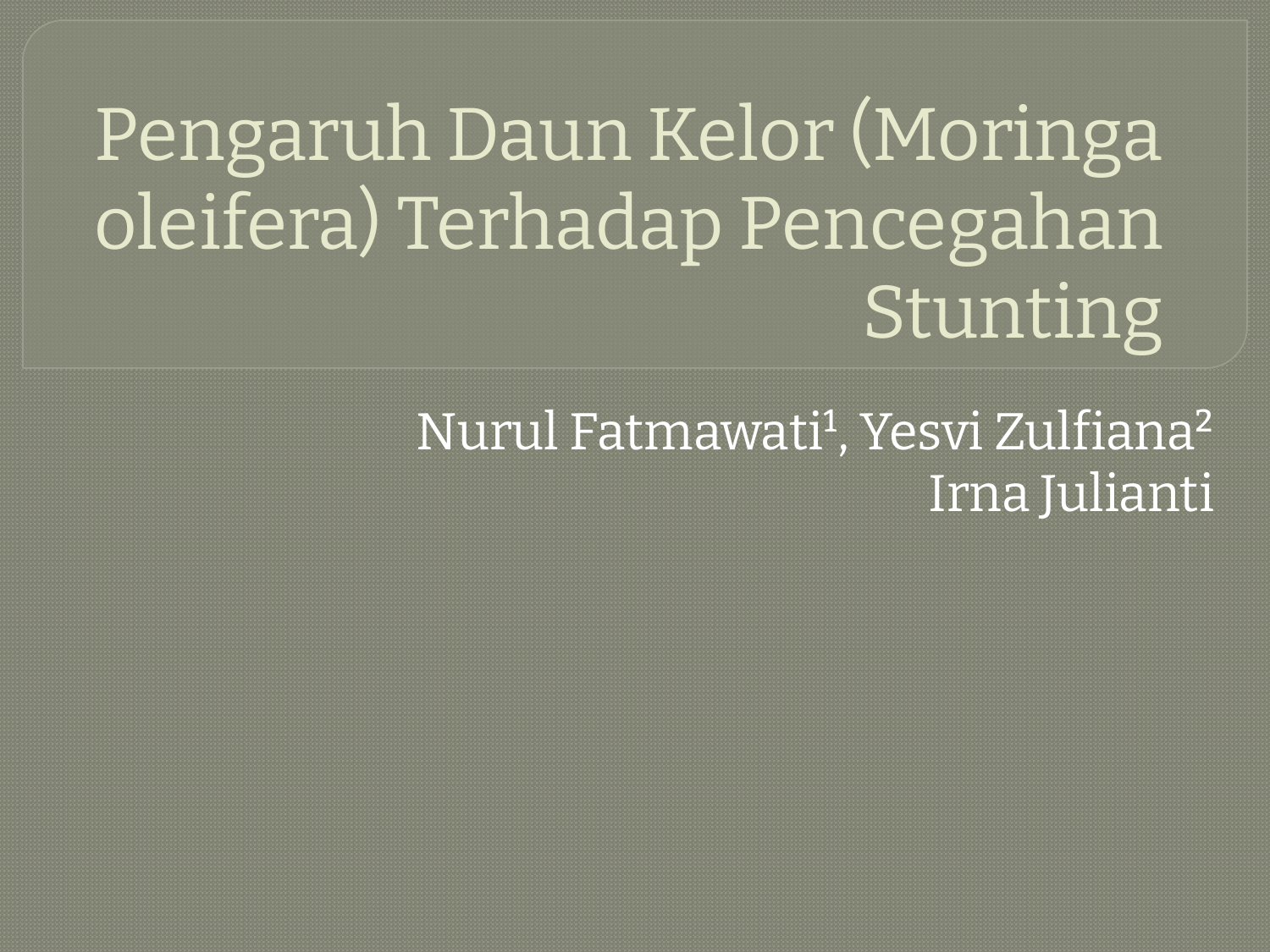

# Pengaruh Daun Kelor (Moringa oleifera) Terhadap Pencegahan Stunting
Nurul Fatmawati¹, Yesvi Zulfiana² Irna Julianti